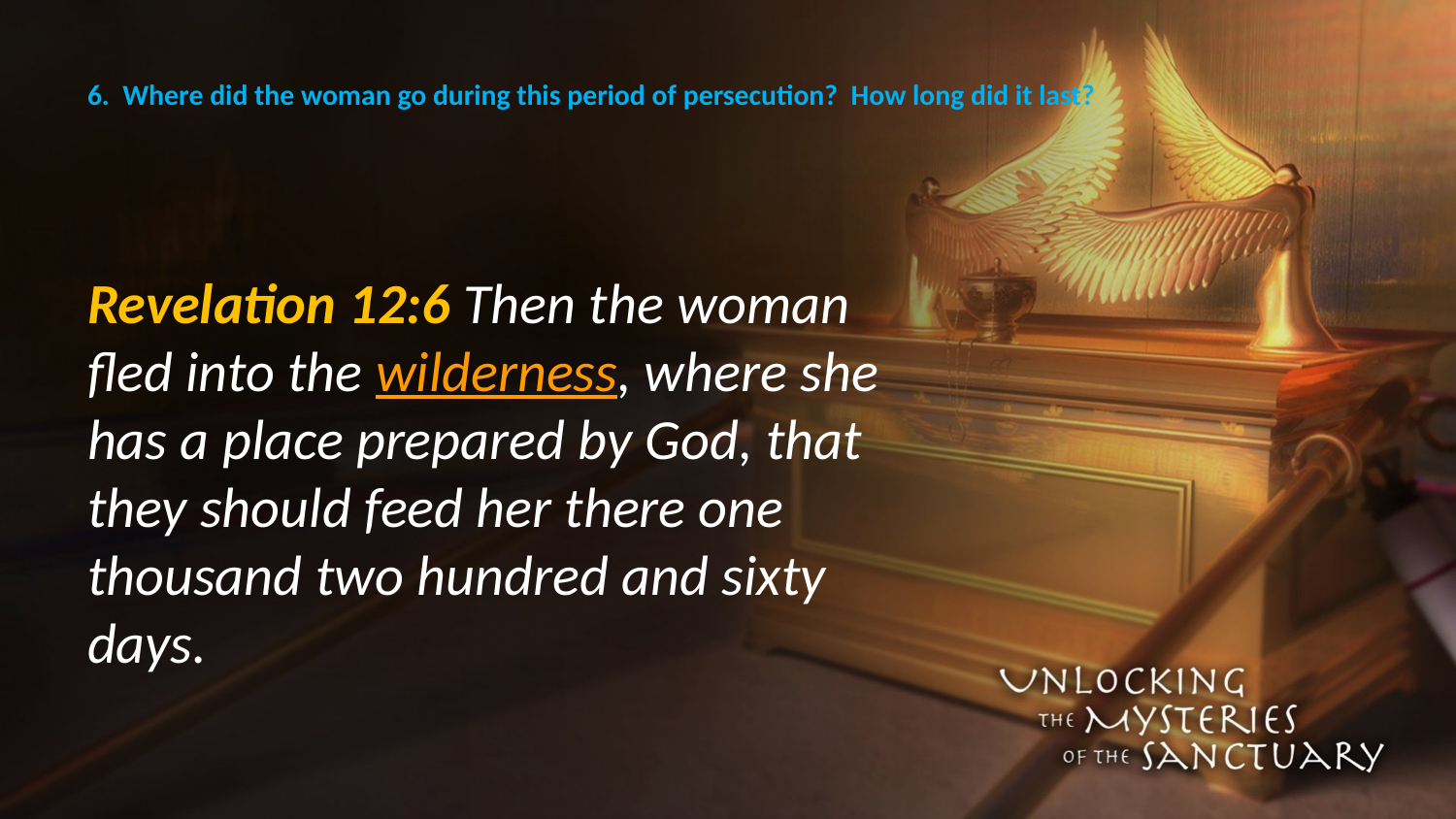

# 6.  Where did the woman go during this period of persecution?  How long did it last?

Revelation 12:6 Then the woman fled into the wilderness, where she has a place prepared by God, that they should feed her there one thousand two hundred and sixty days.